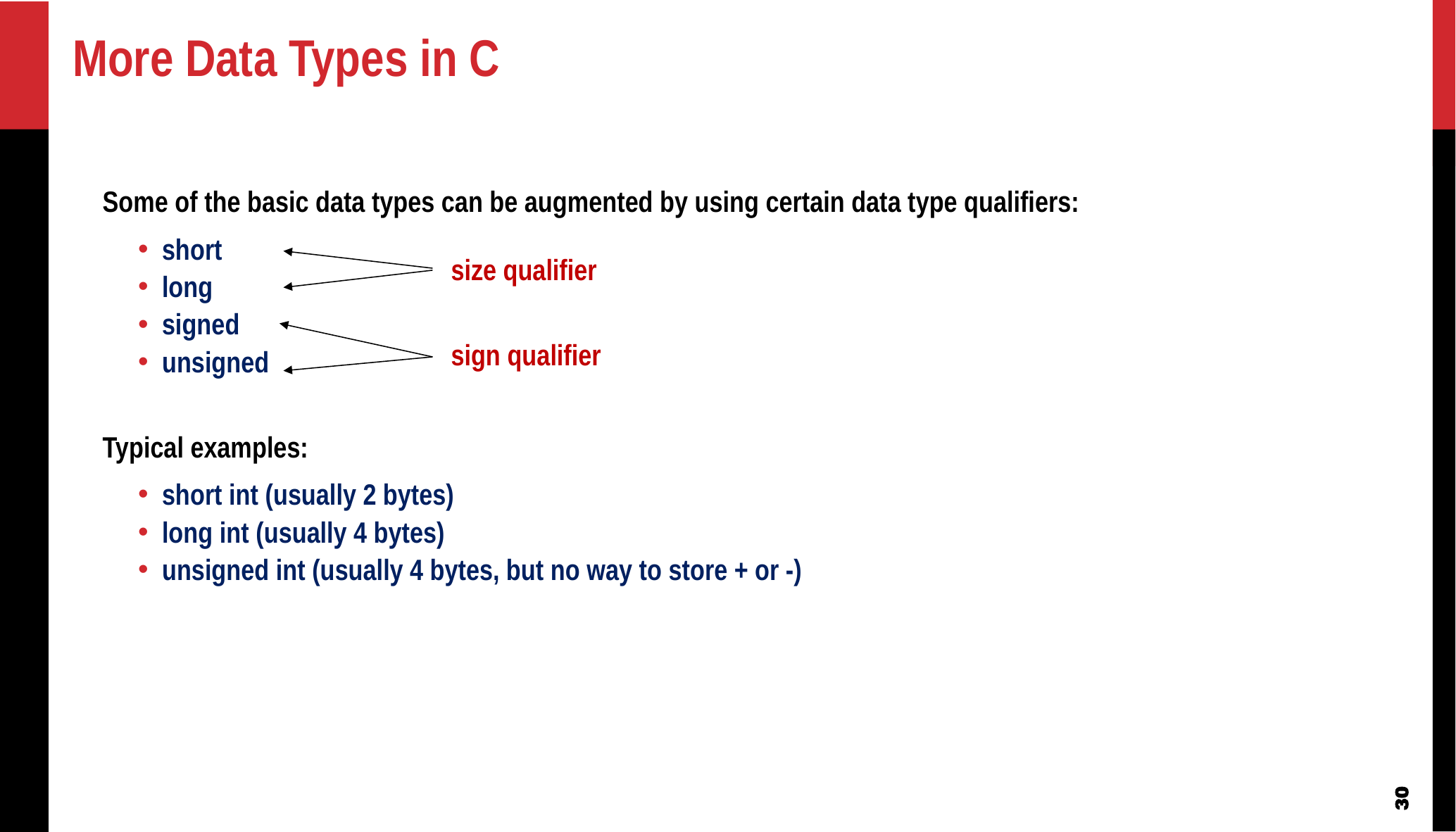

# More Data Types in C
Some of the basic data types can be augmented by using certain data type qualifiers:
short
long
signed
unsigned

Typical examples:
short int (usually 2 bytes)
long int (usually 4 bytes)
unsigned int (usually 4 bytes, but no way to store + or -)
size qualifier
sign qualifier
30